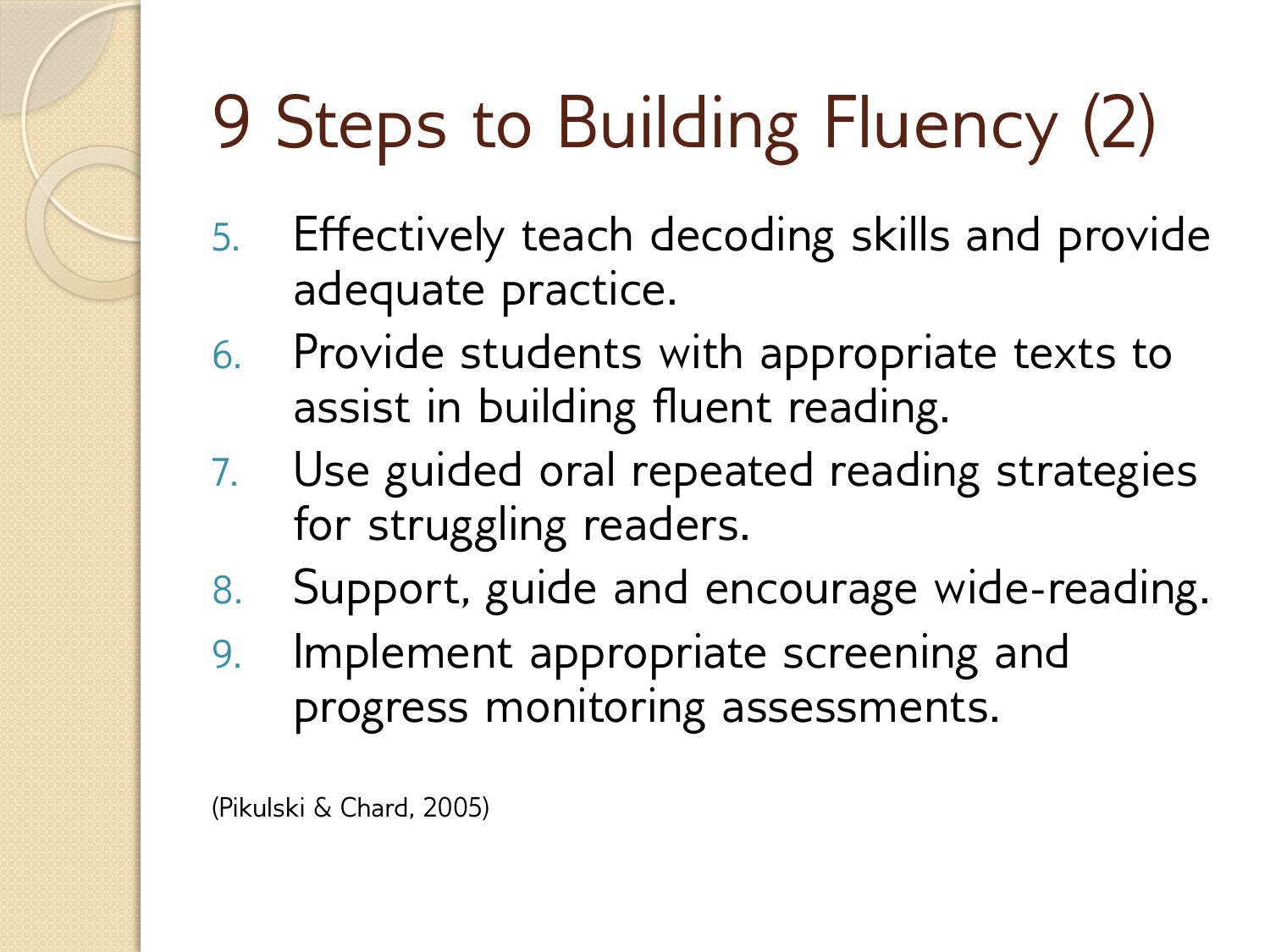

# 9 Steps to Building Fluency (2)
Effectively teach decoding skills and provide adequate practice.
Provide students with appropriate texts to assist in building fluent reading.
Use guided oral repeated reading strategies for struggling readers.
Support, guide and encourage wide-reading.
Implement appropriate screening and progress monitoring assessments.

(Pikulski & Chard, 2005)